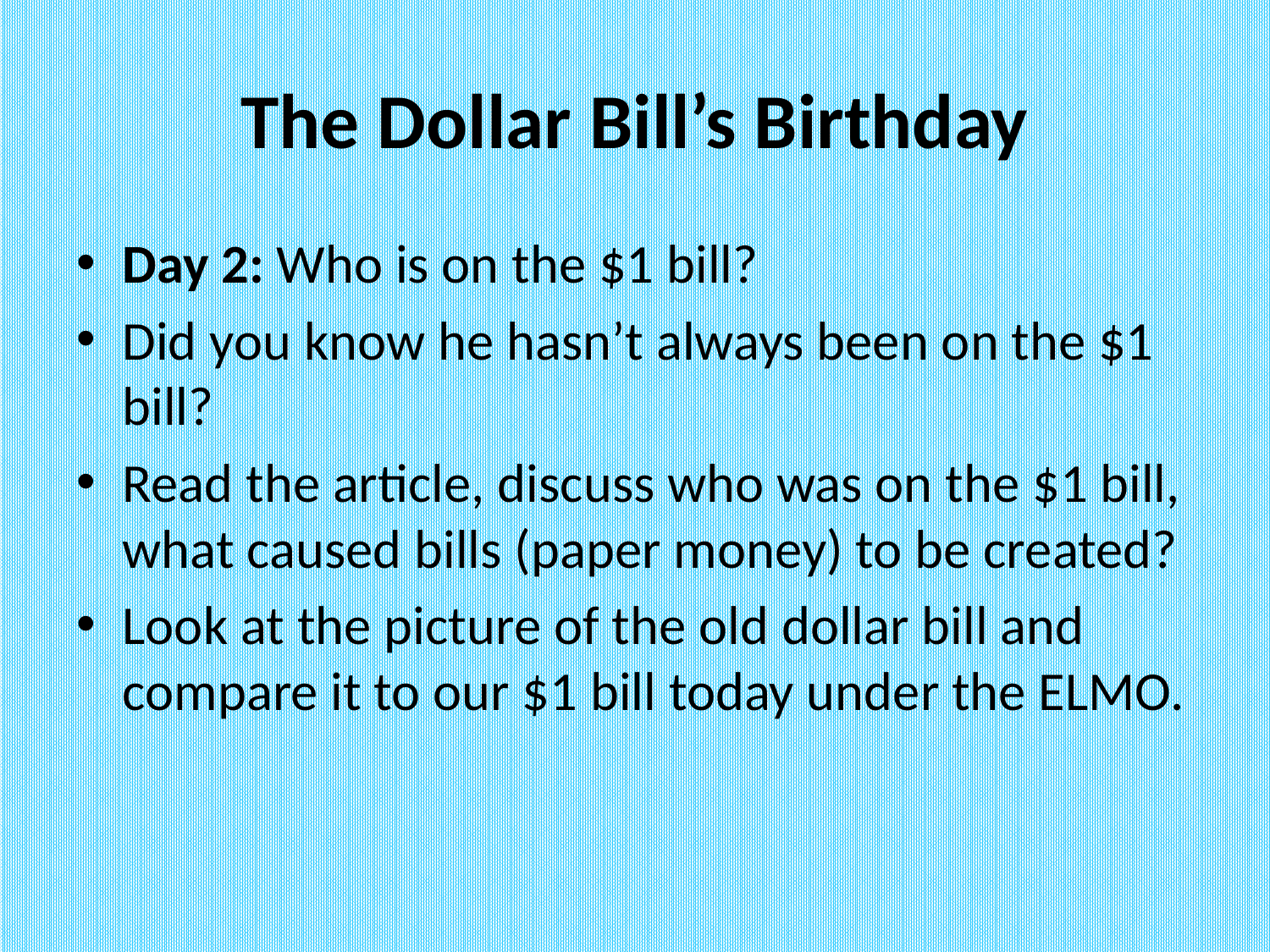

# The Dollar Bill’s Birthday
Day 2: Who is on the $1 bill?
Did you know he hasn’t always been on the $1 bill?
Read the article, discuss who was on the $1 bill, what caused bills (paper money) to be created?
Look at the picture of the old dollar bill and compare it to our $1 bill today under the ELMO.